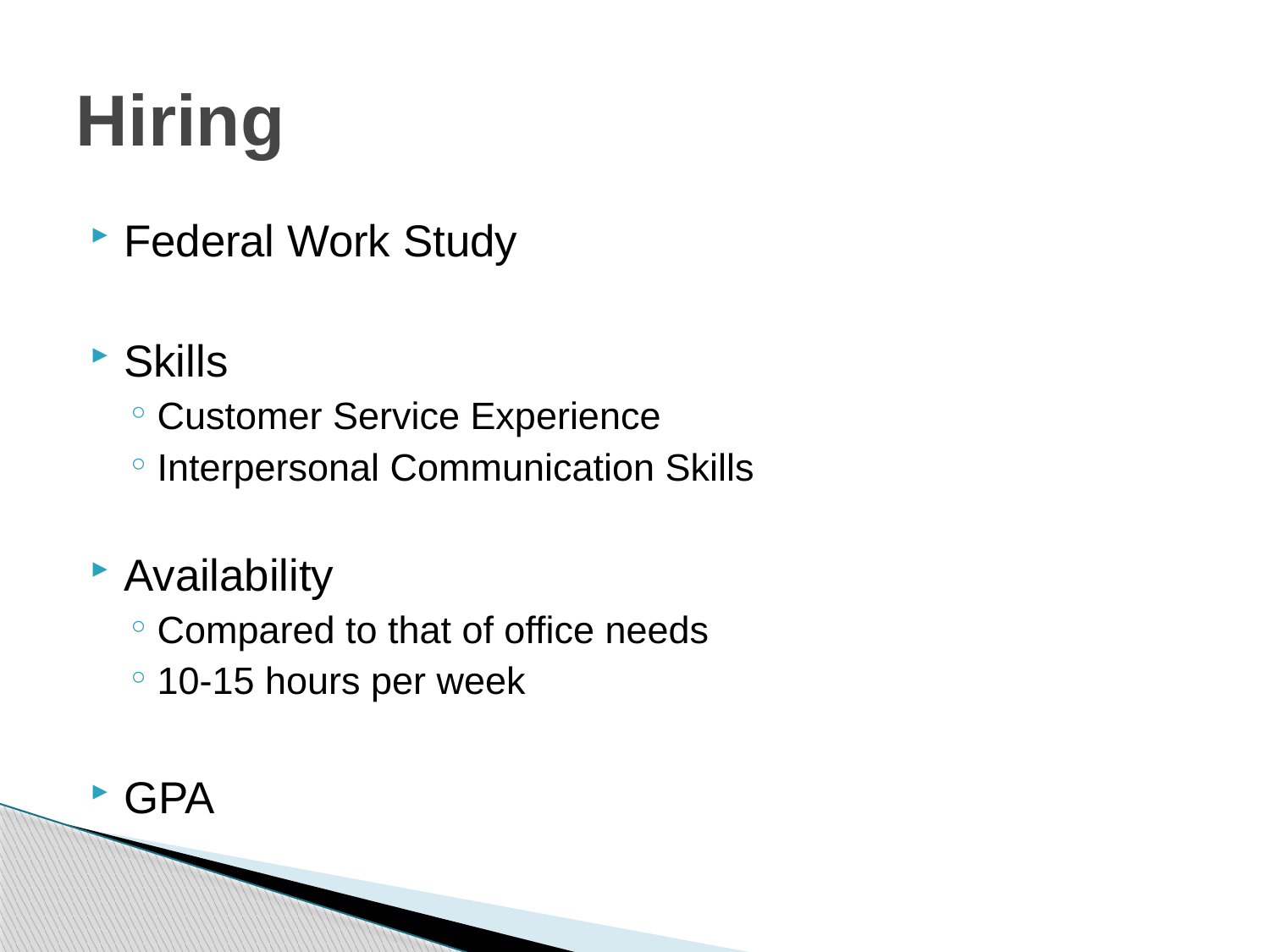

# Hiring
Federal Work Study

Skills
Customer Service Experience
Interpersonal Communication Skills

Availability
Compared to that of office needs
10-15 hours per week

GPA